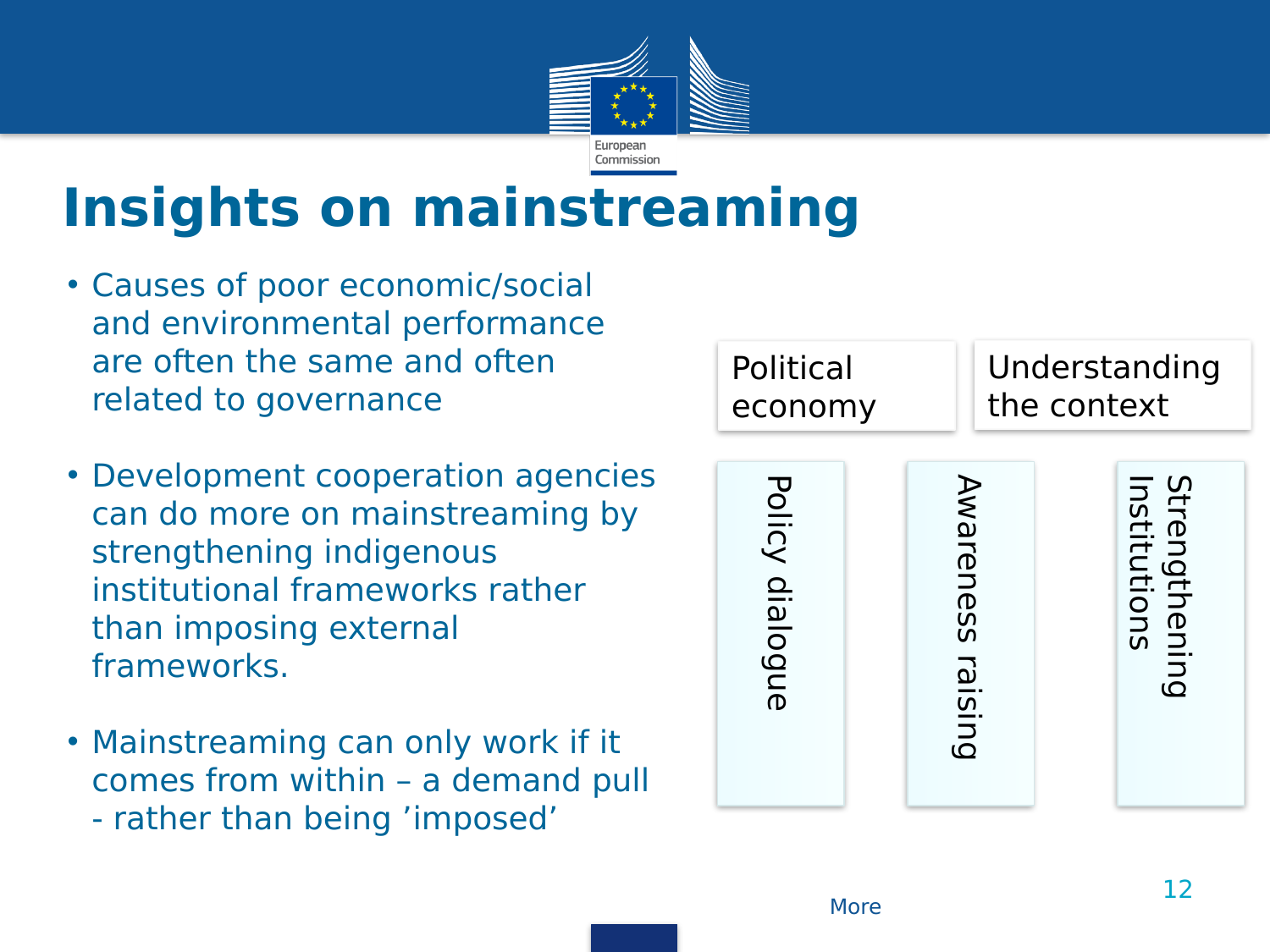

Insights on mainstreaming
Causes of poor economic/social and environmental performance are often the same and often related to governance

Development cooperation agencies can do more on mainstreaming by strengthening indigenous institutional frameworks rather than imposing external frameworks.

Mainstreaming can only work if it comes from within – a demand pull - rather than being ’imposed’
Understanding the context
Political economy

Policy dialogue

Awareness raising

Strengthening  Institutions
12
More